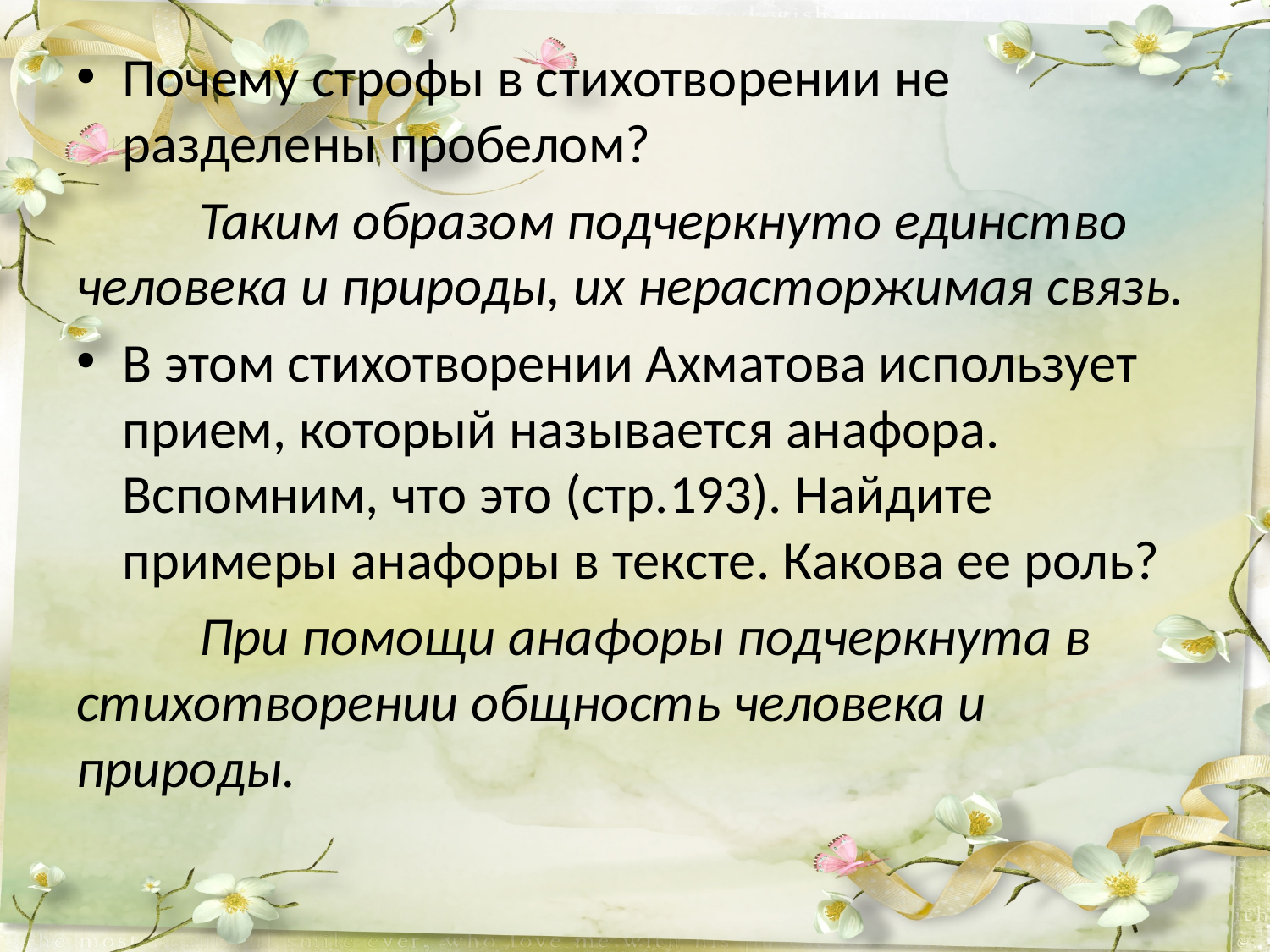

Почему строфы в стихотворении не разделены пробелом?
	Таким образом подчеркнуто единство человека и природы, их нерасторжимая связь.
В этом стихотворении Ахматова использует прием, который называется анафора. Вспомним, что это (стр.193). Найдите примеры анафоры в тексте. Какова ее роль?
	При помощи анафоры подчеркнута в стихотворении общность человека и природы.